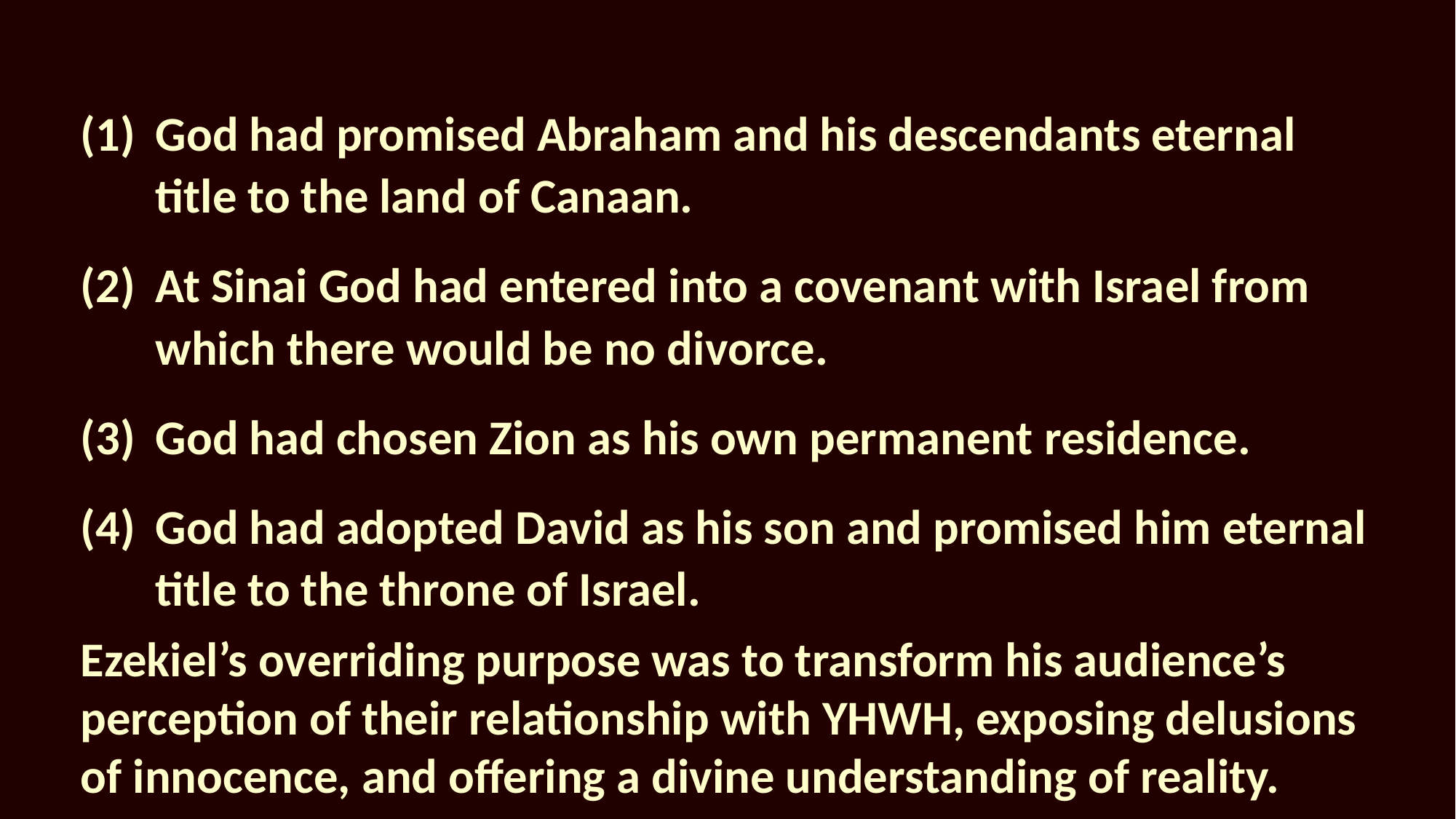

God had promised Abraham and his descendants eternal title to the land of Canaan.
At Sinai God had entered into a covenant with Israel from which there would be no divorce.
God had chosen Zion as his own permanent residence.
God had adopted David as his son and promised him eternal title to the throne of Israel.
Ezekiel’s overriding purpose was to transform his audience’s perception of their relationship with YHWH, exposing delusions of innocence, and offering a divine understanding of reality.